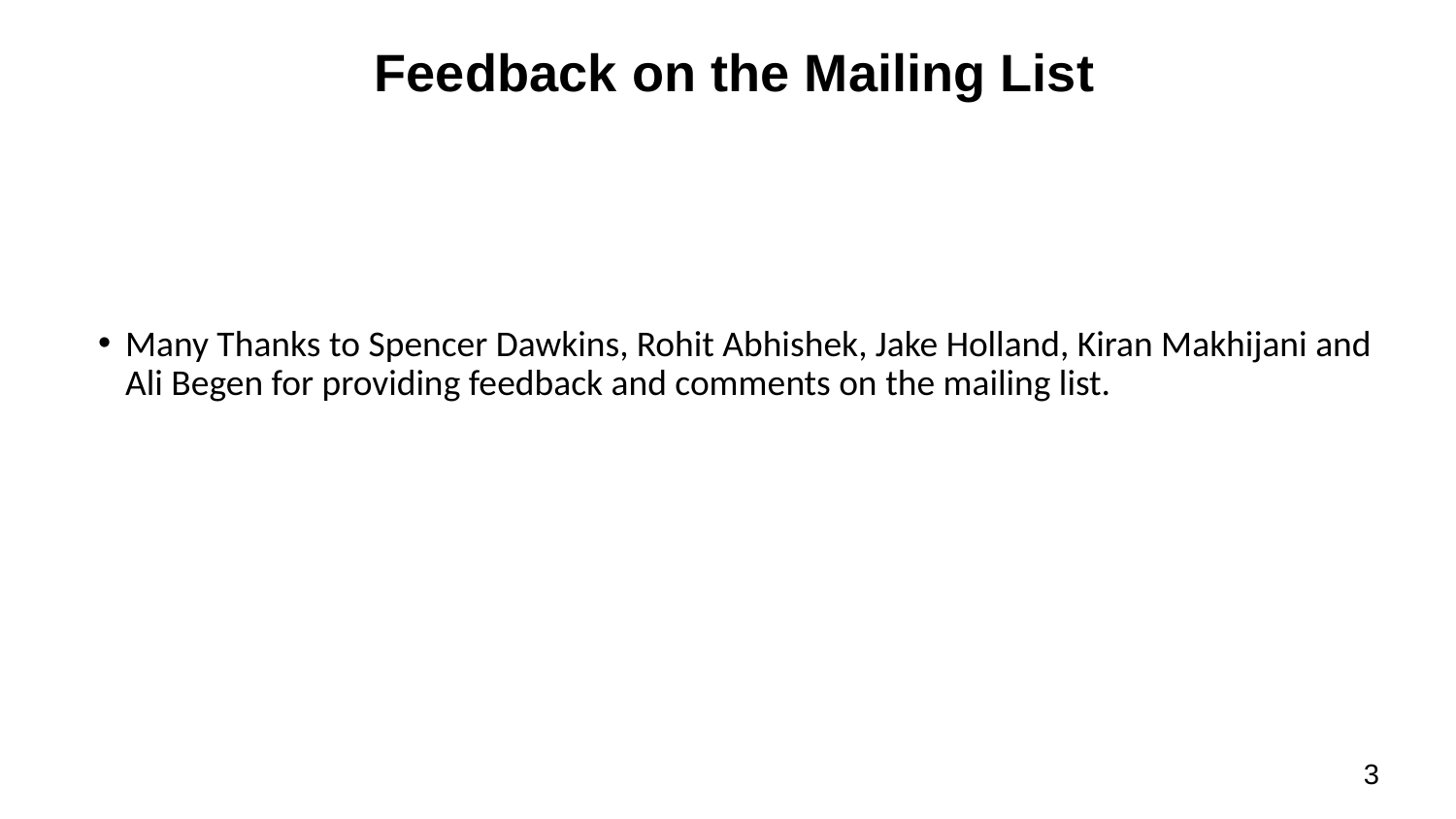

# Feedback on the Mailing List

Many Thanks to Spencer Dawkins, Rohit Abhishek, Jake Holland, Kiran Makhijani and Ali Begen for providing feedback and comments on the mailing list.

3